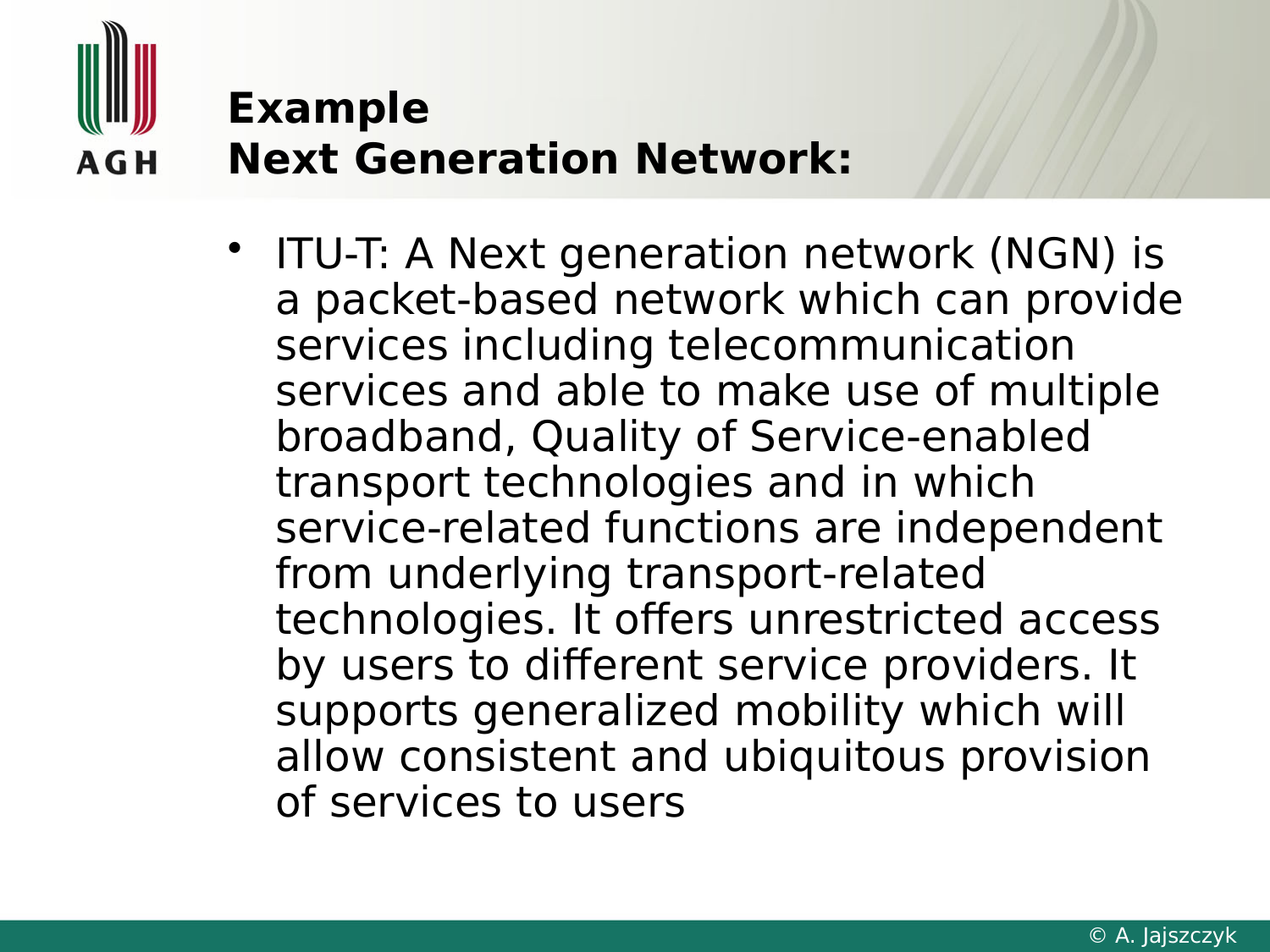

# Example Next Generation Network:
ITU-T: A Next generation network (NGN) is a packet-based network which can provide services including telecommunication services and able to make use of multiple broadband, Quality of Service-enabled transport technologies and in which service-related functions are independent from underlying transport-related technologies. It offers unrestricted access by users to different service providers. It supports generalized mobility which will allow consistent and ubiquitous provision of services to users